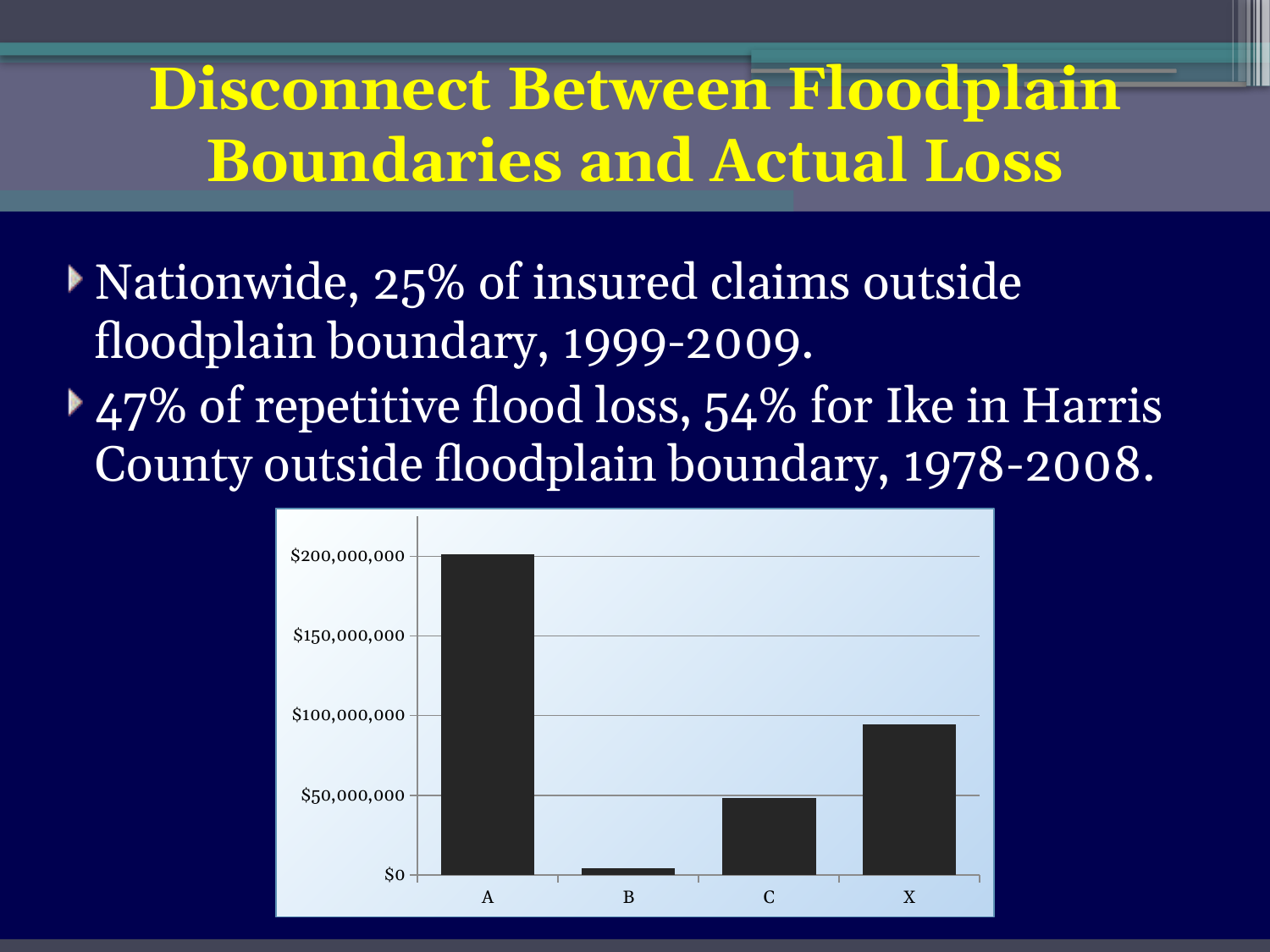

Disconnect Between Floodplain Boundaries and Actual Loss
Nationwide, 25% of insured claims outside floodplain boundary, 1999-2009.
47% of repetitive flood loss, 54% for Ike in Harris County outside floodplain boundary, 1978-2008.

### Chart

| Category | Paid |
|---|---|
| A | 201134551.1184333 |
| B | 4486589.186373563 |
| C | 48336101.20591781 |
| X | 94377374.91792005 |